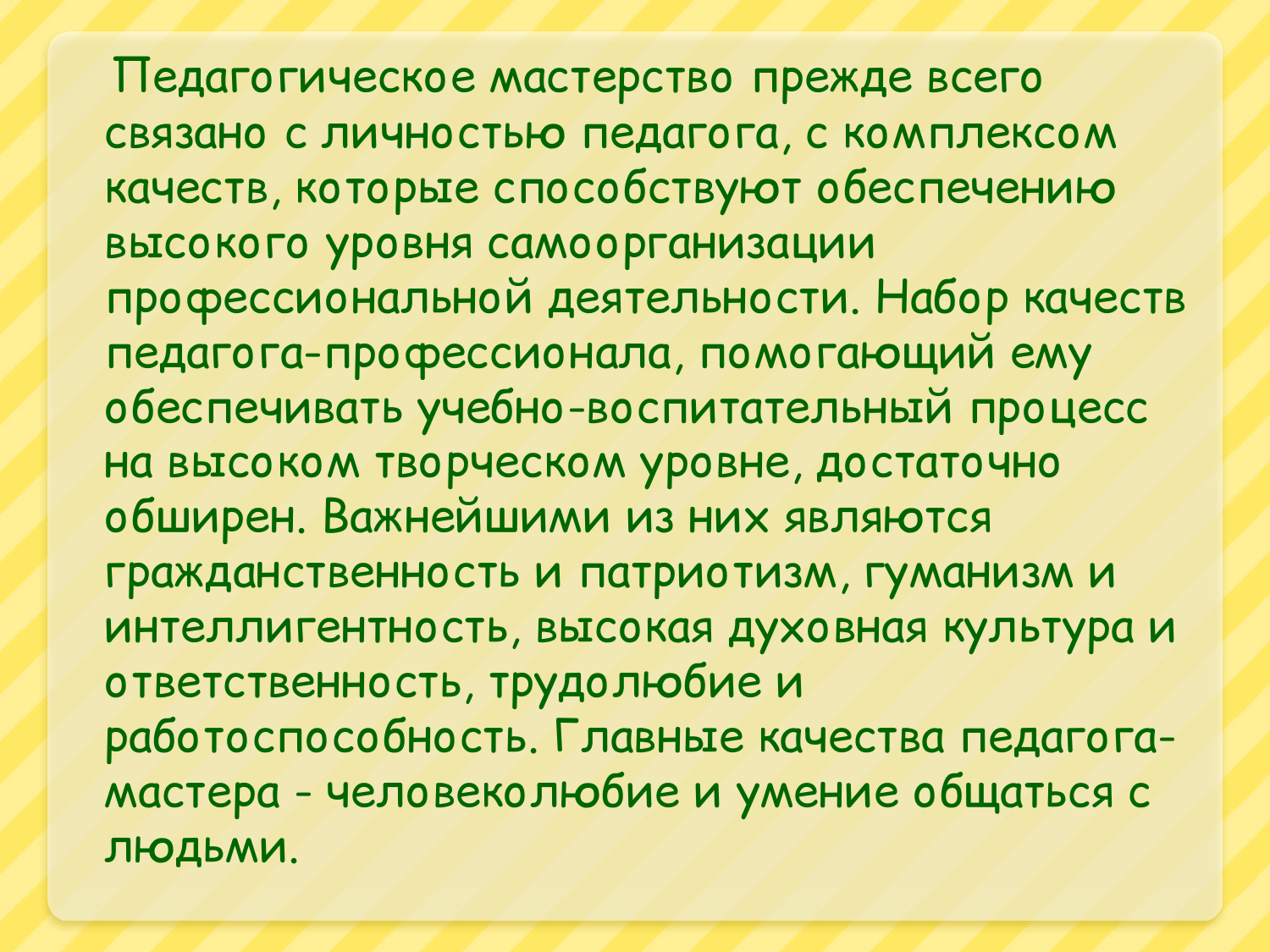

Педагогическое мастерство прежде всего связано с личностью педагога, с комплексом качеств, которые способствуют обеспечению высокого уровня самоорганизации профессиональной деятельности. Набор качеств педагога-профессионала, помогающий ему обеспечивать учебно-воспитательный процесс на высоком творческом уровне, достаточно обширен. Важнейшими из них являются гражданственность и патриотизм, гуманизм и интеллигентность, высокая духовная культура и ответственность, трудолюбие и работоспособность. Главные качества педагога-мастера - человеколюбие и умение общаться с людьми.